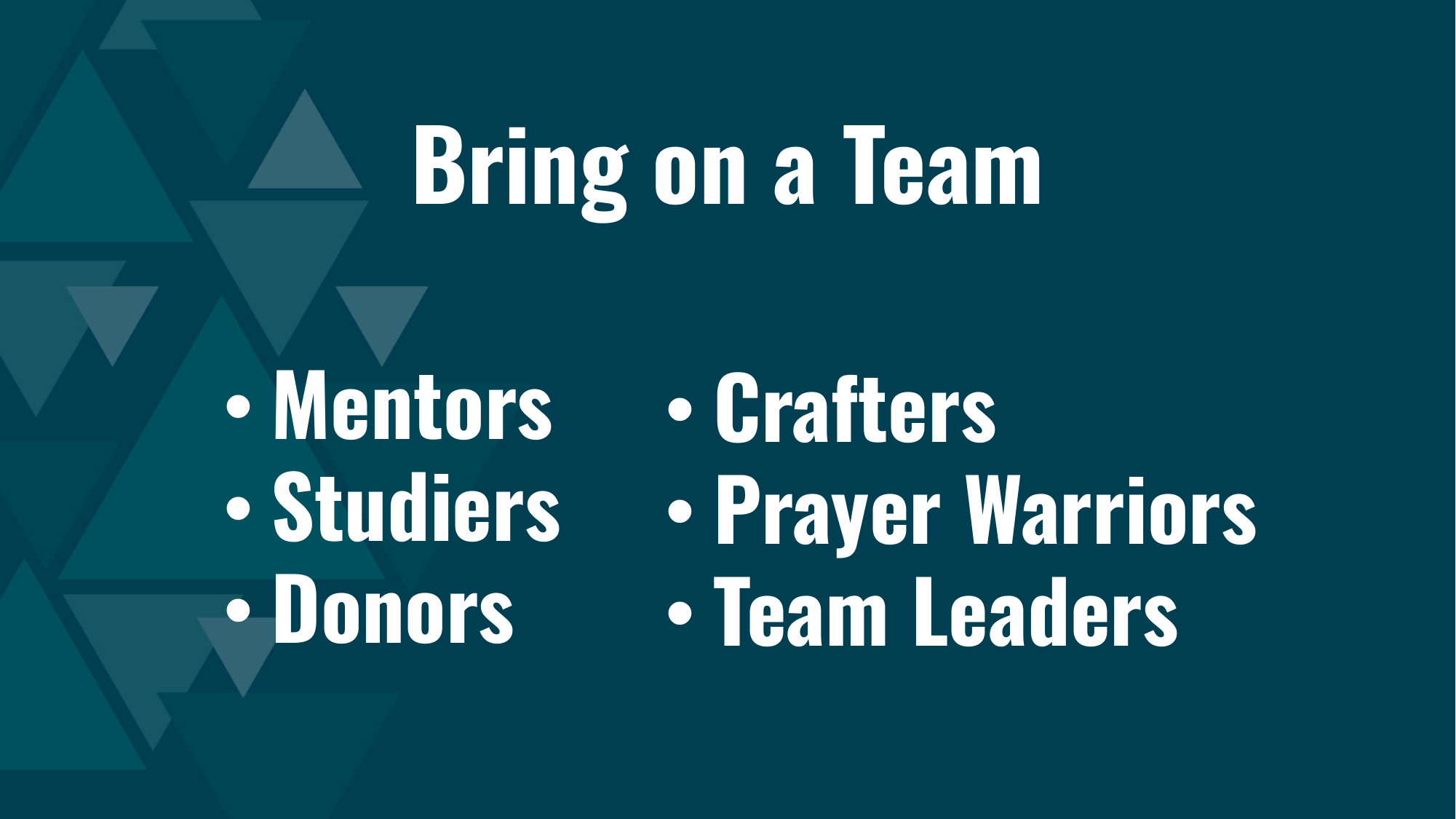

Bring on a Team

Mentors
Studiers
Donors
Crafters
Prayer Warriors
Team Leaders